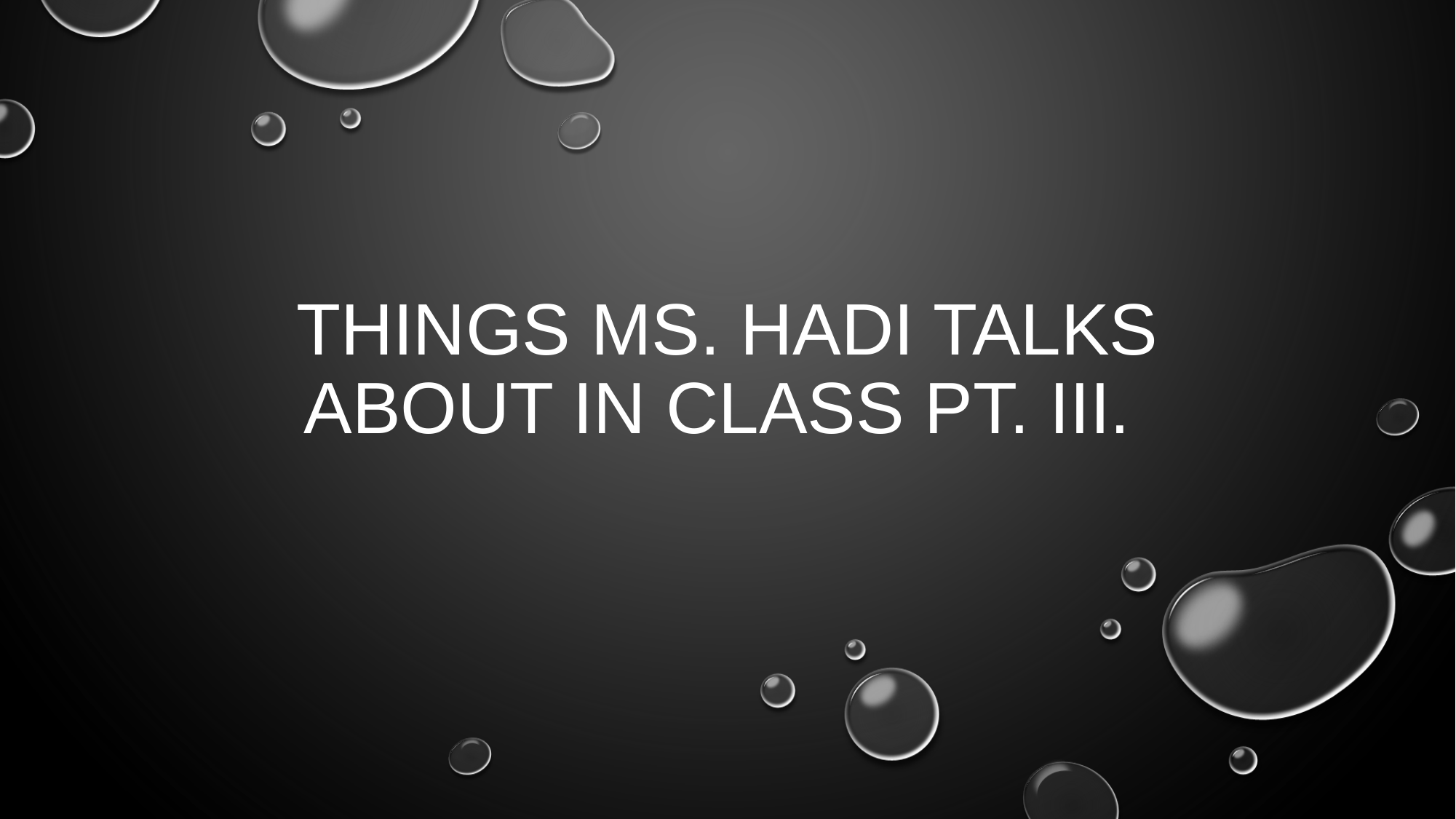

# Things ms. Hadi talks about in class pt. iii.